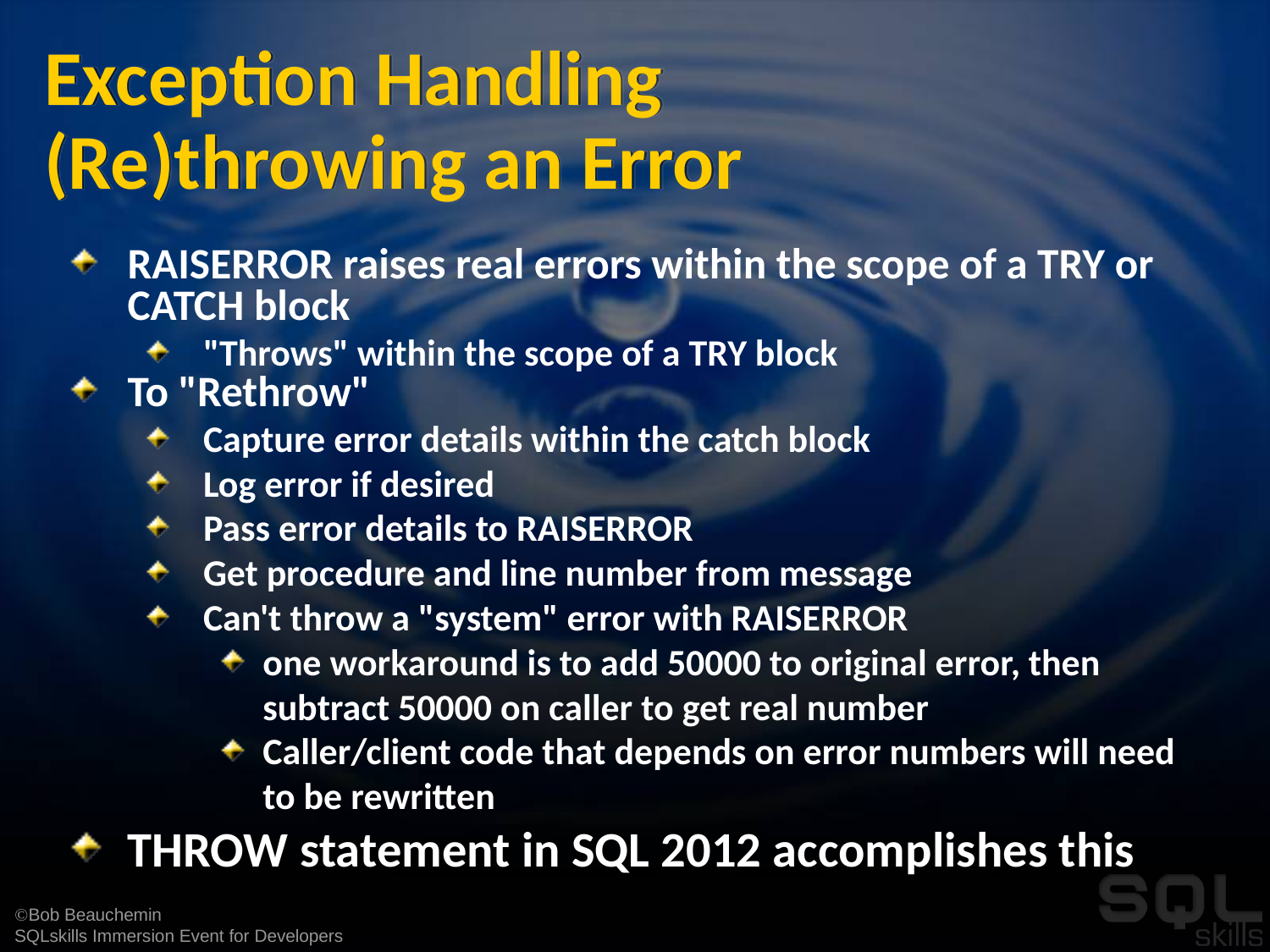

# Exception Handling (Re)throwing an Error
RAISERROR raises real errors within the scope of a TRY or CATCH block
"Throws" within the scope of a TRY block
To "Rethrow"
Capture error details within the catch block
Log error if desired
Pass error details to RAISERROR
Get procedure and line number from message
Can't throw a "system" error with RAISERROR
one workaround is to add 50000 to original error, then subtract 50000 on caller to get real number
Caller/client code that depends on error numbers will need to be rewritten
THROW statement in SQL 2012 accomplishes this